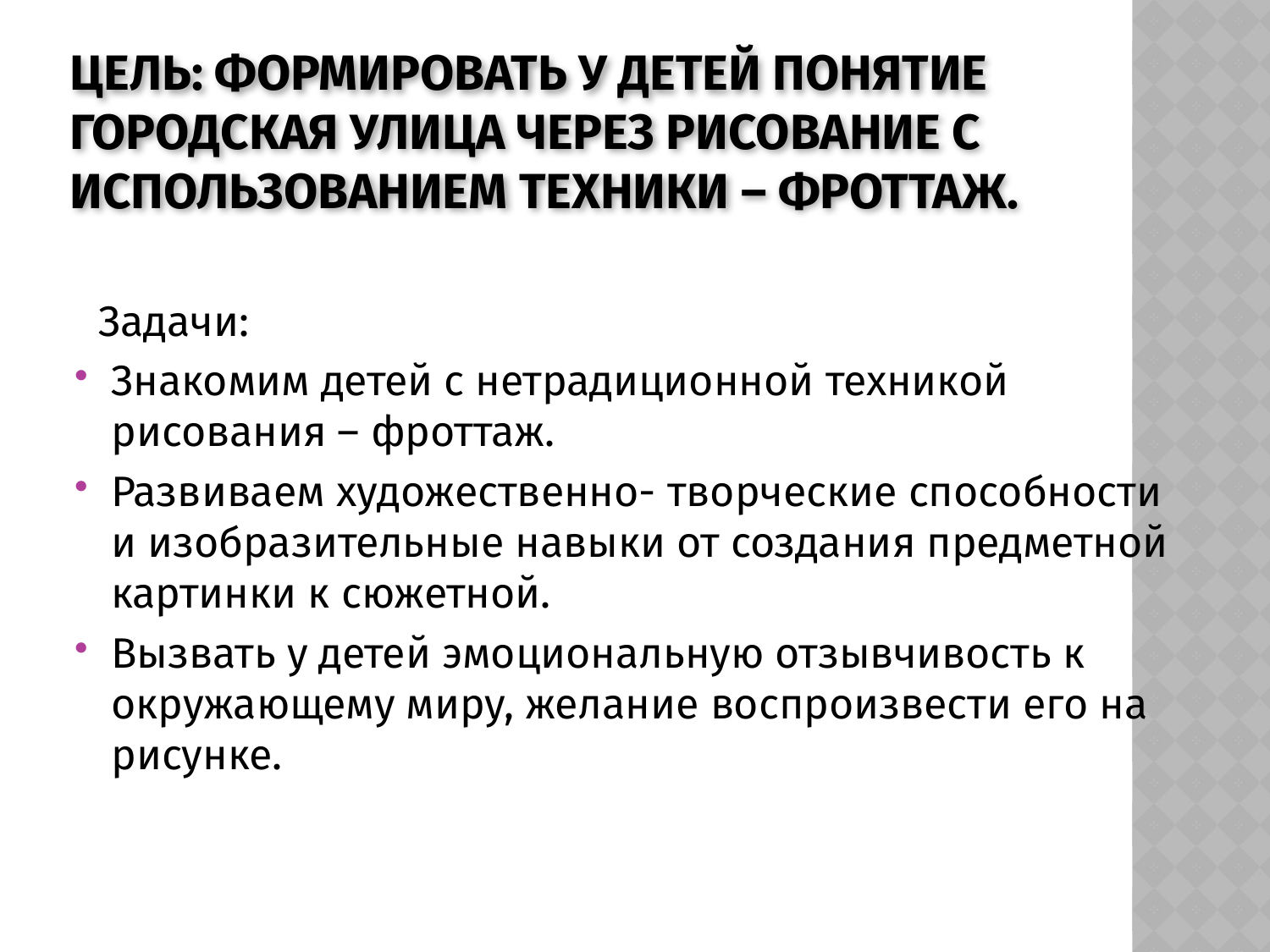

# Цель: Формировать у детей понятие городская улица через рисование с использованием техники – фроттаж.
  Задачи:
Знакомим детей с нетрадиционной техникой рисования – фроттаж.
Развиваем художественно- творческие способности и изобразительные навыки от создания предметной картинки к сюжетной.
Вызвать у детей эмоциональную отзывчивость к окружающему миру, желание воспроизвести его на рисунке.